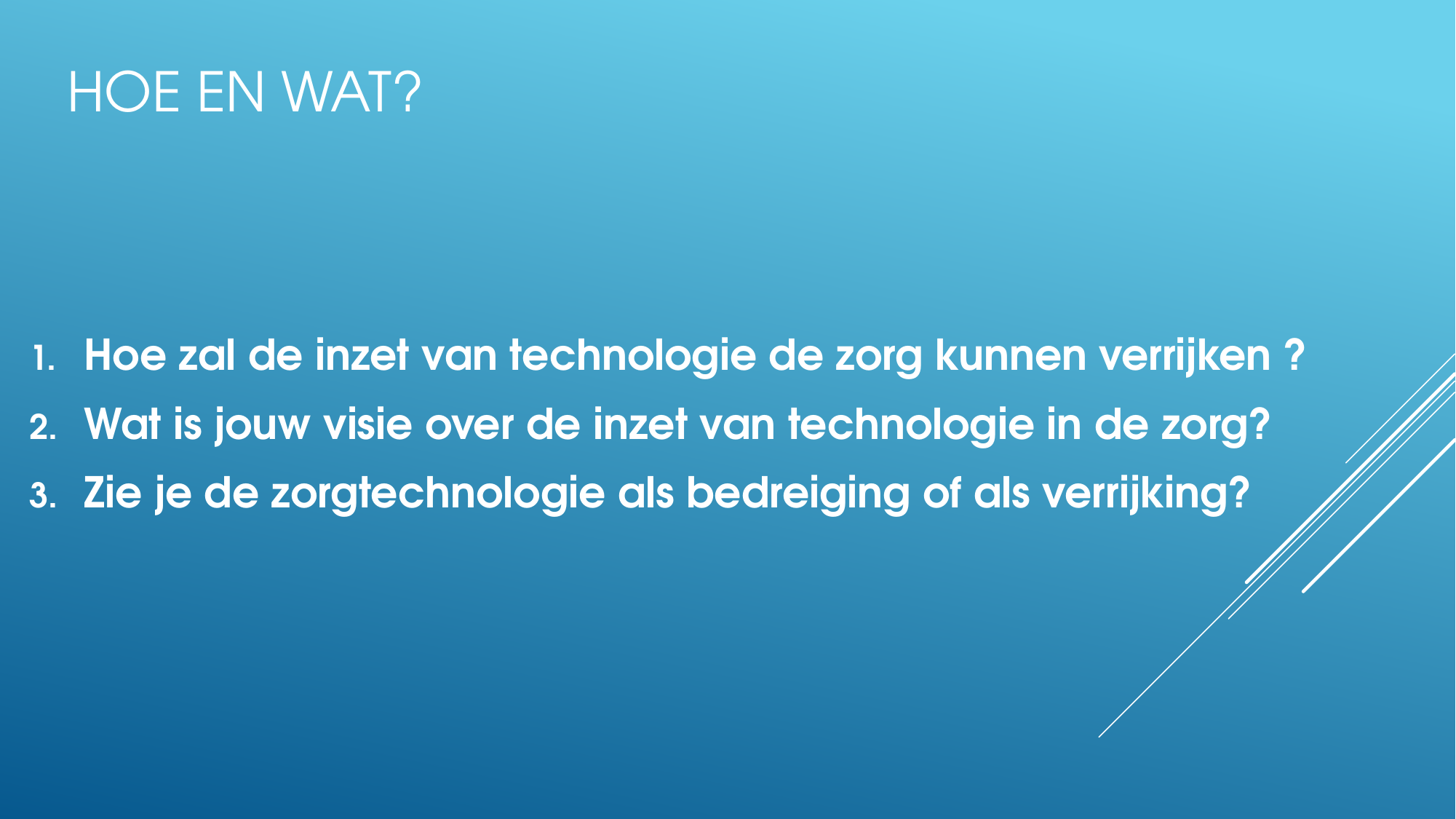

# Hoe en wat?

Hoe zal de inzet van technologie de zorg kunnen verrijken ?
Wat is jouw visie over de inzet van technologie in de zorg?
Zie je de zorgtechnologie als bedreiging of als verrijking?